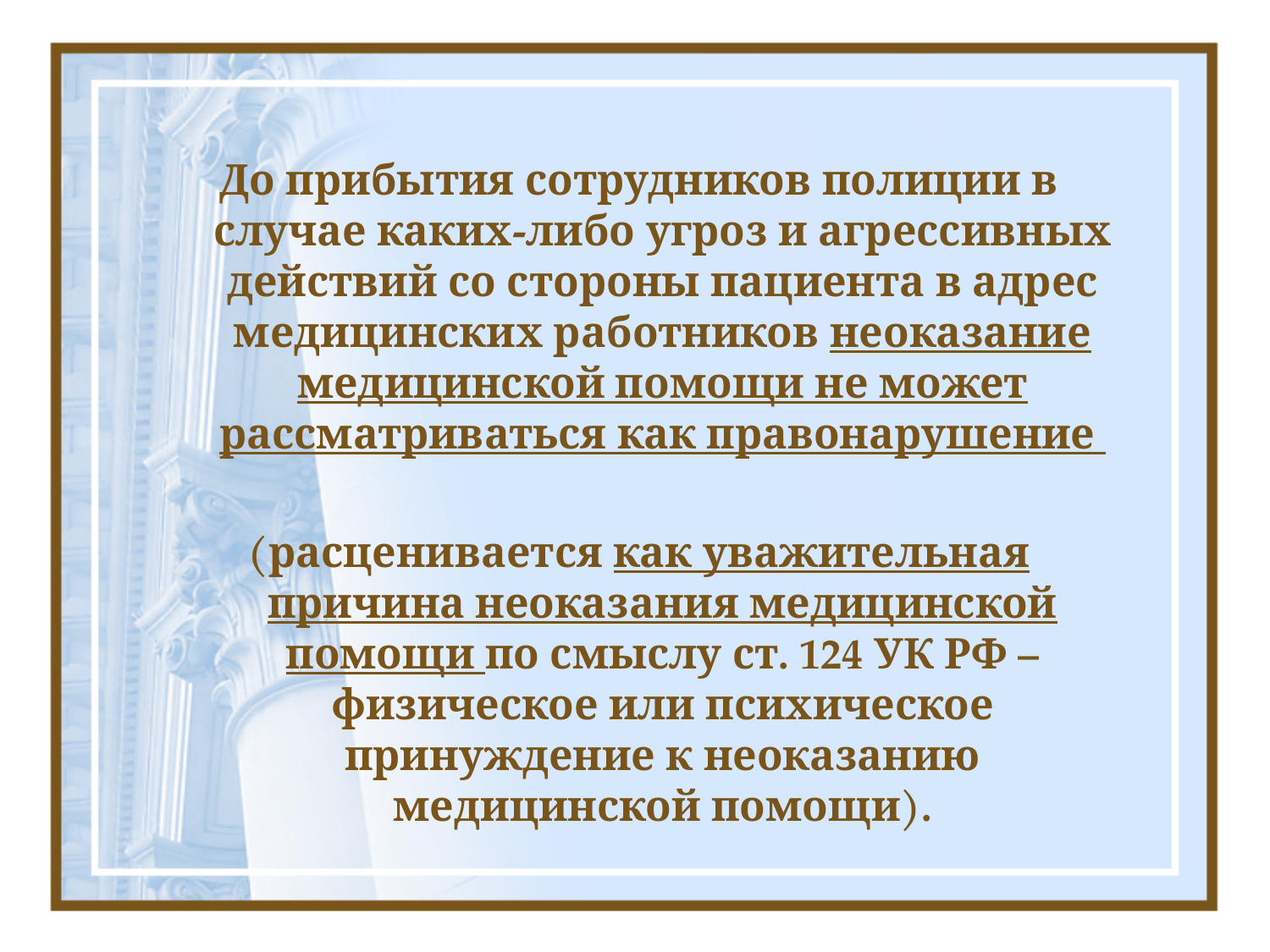

До прибытия сотрудников полиции в случае каких-либо угроз и агрессивных действий со стороны пациента в адрес медицинских работников неоказание медицинской помощи не может рассматриваться как правонарушение

(расценивается как уважительная причина неоказания медицинской помощи по смыслу ст. 124 УК РФ – физическое или психическое принуждение к неоказанию медицинской помощи).